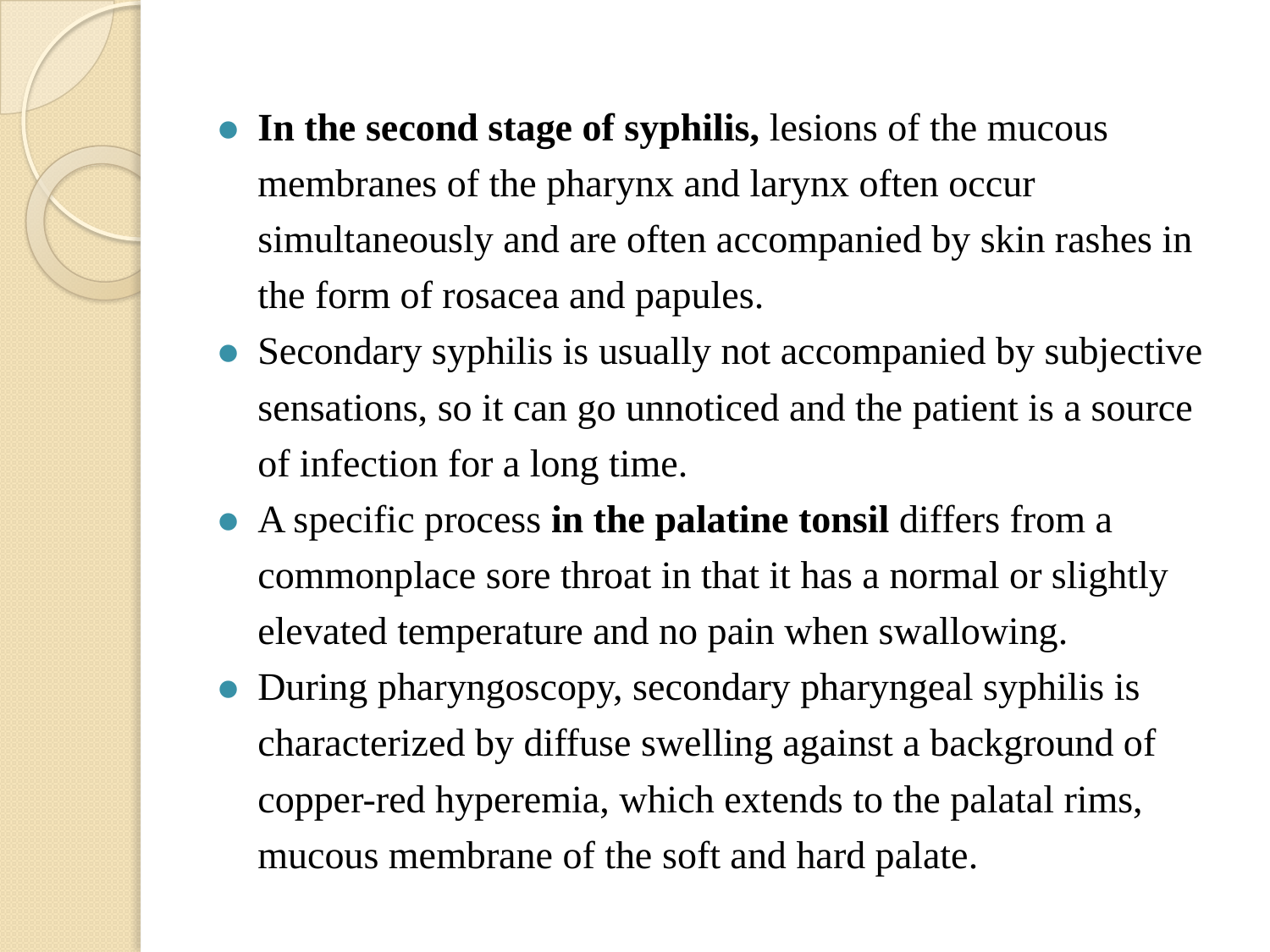

#
In the second stage of syphilis, lesions of the mucous membranes of the pharynx and larynx often occur simultaneously and are often accompanied by skin rashes in the form of rosacea and papules.
Secondary syphilis is usually not accompanied by subjective sensations, so it can go unnoticed and the patient is a source of infection for a long time.
A specific process in the palatine tonsil differs from a commonplace sore throat in that it has a normal or slightly elevated temperature and no pain when swallowing.
During pharyngoscopy, secondary pharyngeal syphilis is characterized by diffuse swelling against a background of copper-red hyperemia, which extends to the palatal rims, mucous membrane of the soft and hard palate.